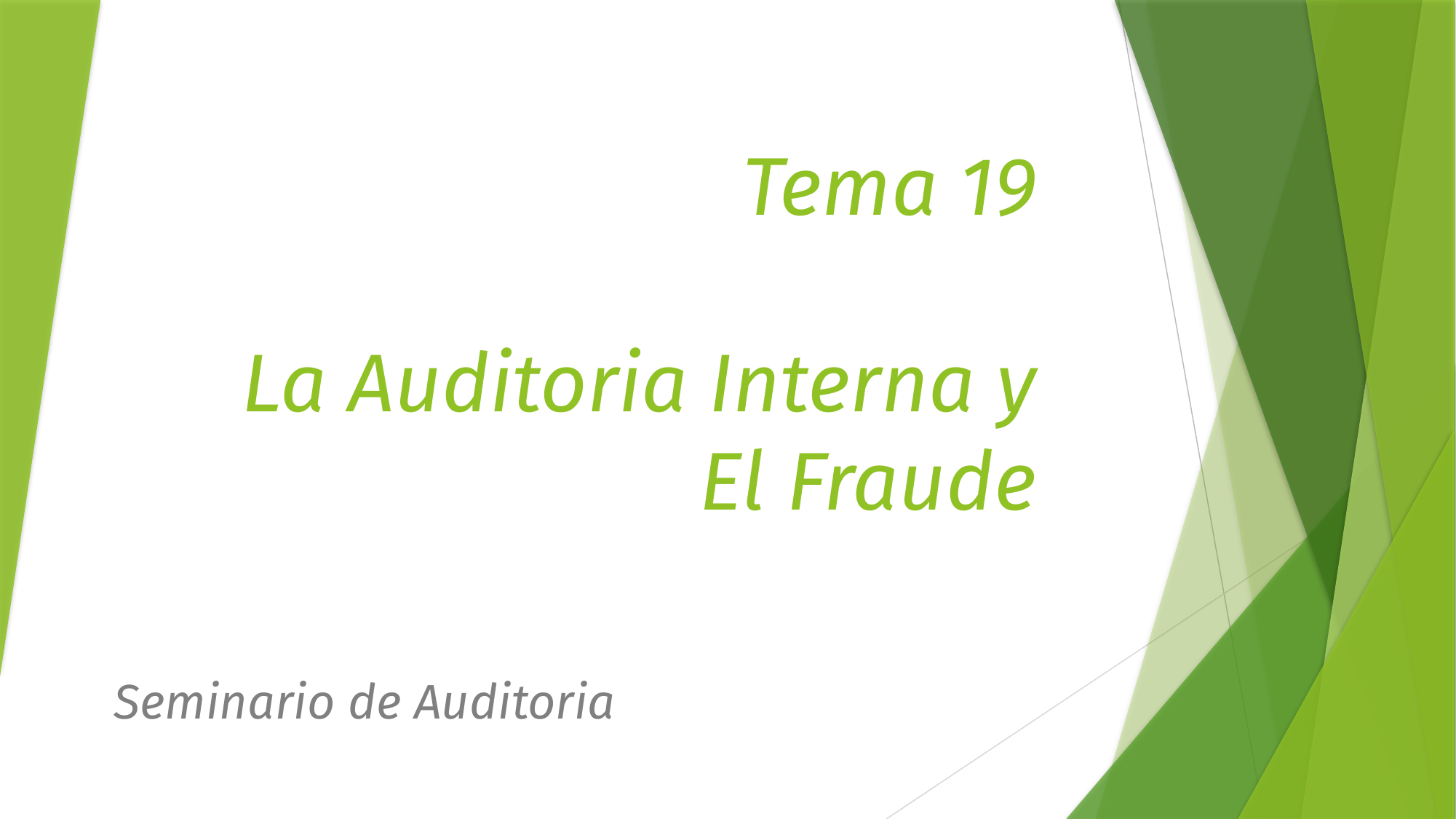

# Tema 19 La Auditoria Interna y El Fraude
Seminario de Auditoria